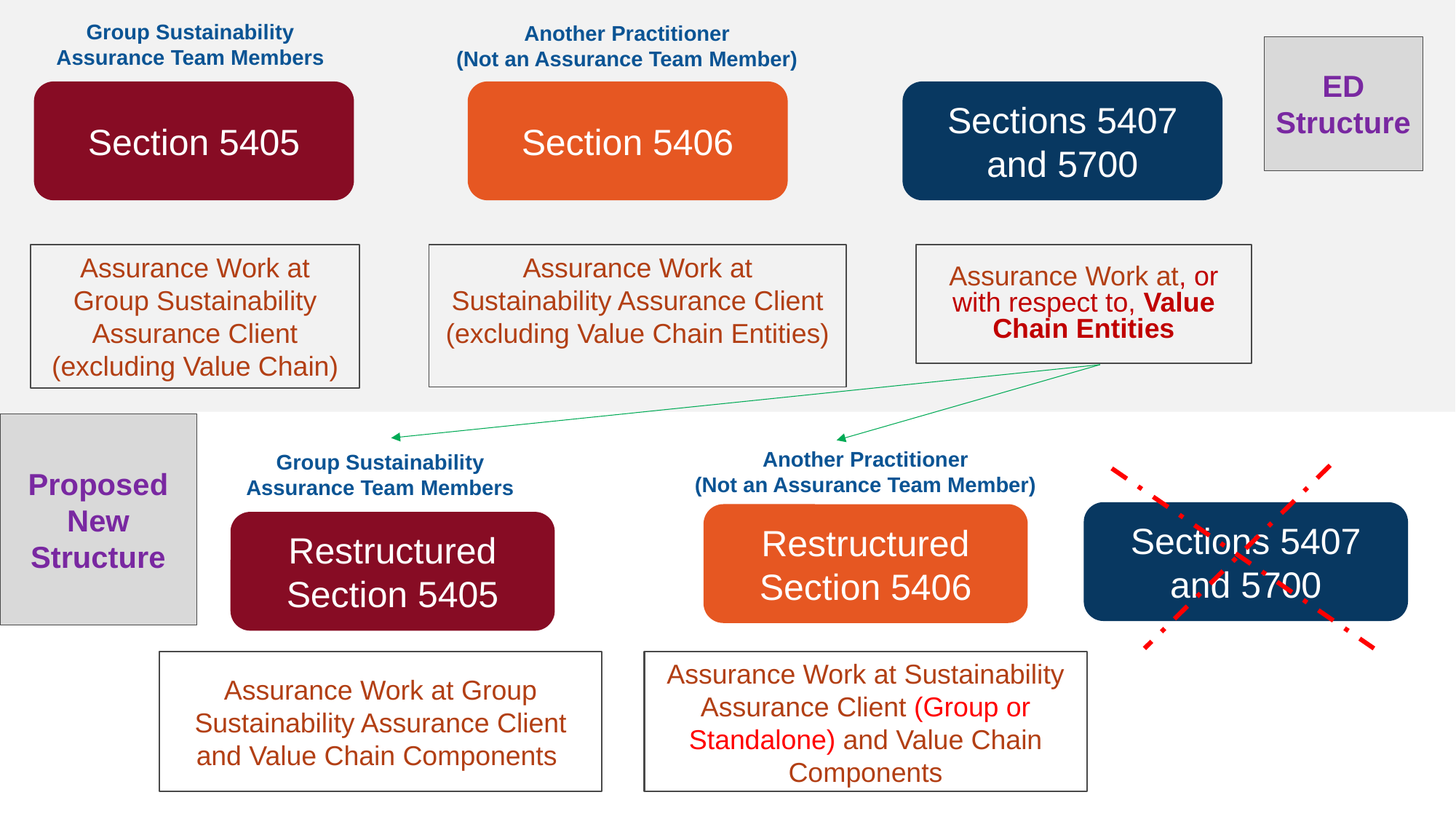

Group Sustainability Assurance Team Members
Another Practitioner
(Not an Assurance Team Member)
ED
Structure
Section 5405
Section 5406
Sections 5407 and 5700
Assurance Work at Sustainability Assurance Client (excluding Value Chain Entities)
Assurance Work at Group Sustainability Assurance Client (excluding Value Chain)
Assurance Work at, or with respect to, Value Chain Entities
Proposed New Structure
Another Practitioner
(Not an Assurance Team Member)
Group Sustainability Assurance Team Members
Sections 5407 and 5700
Restructured Section 5406
Restructured Section 5405
Assurance Work at Group Sustainability Assurance Client and Value Chain Components
Assurance Work at Sustainability Assurance Client (Group or Standalone) and Value Chain Components